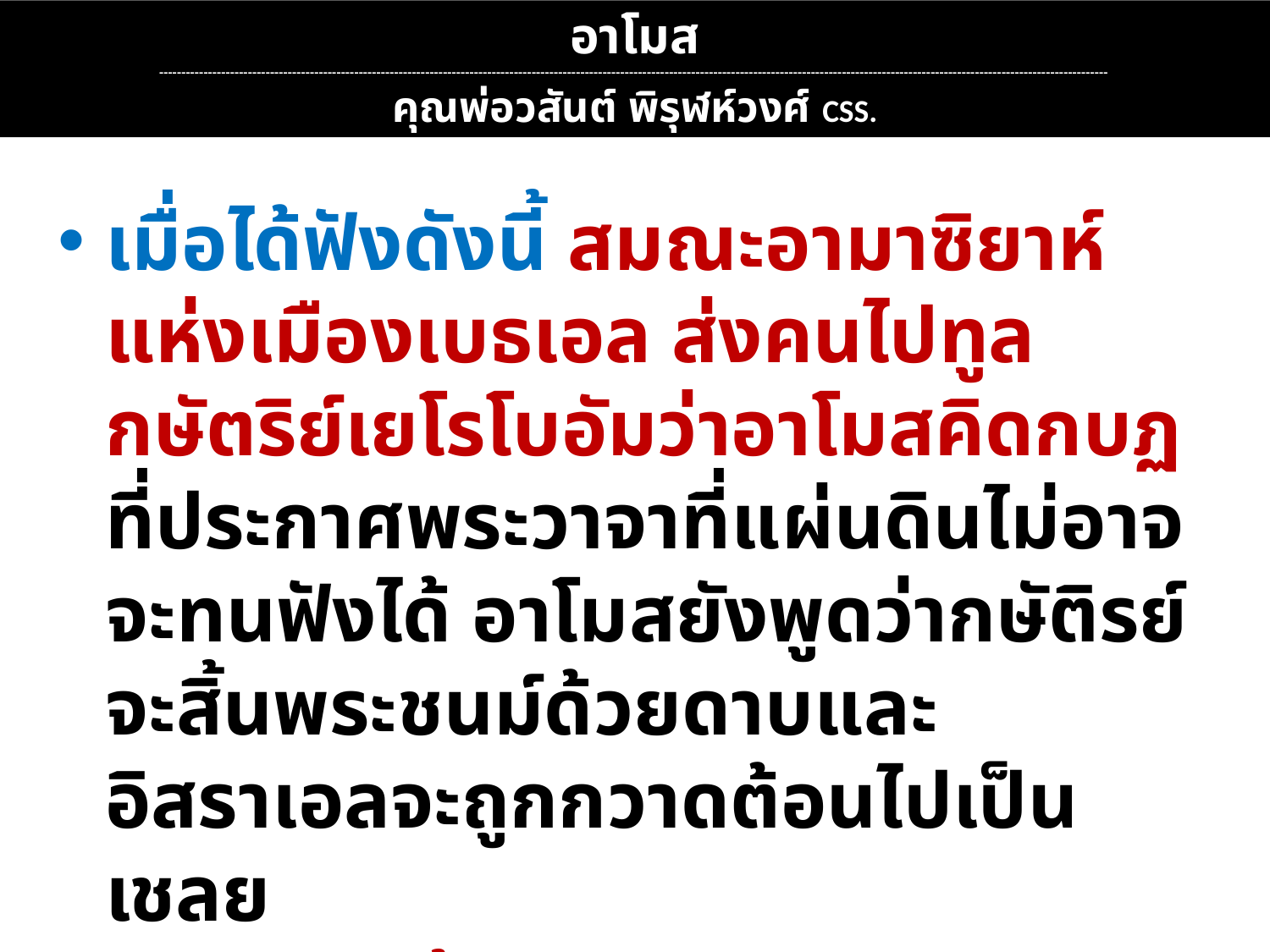

อาโมส
----------------------------------------------------------------------------------------------------------------------------------------------------------------------------------------------------------------------
คุณพ่อวสันต์ พิรุฬห์วงศ์ CSS.
เมื่อได้ฟังดังนี้ สมณะอามาซิยาห์แห่งเมืองเบธเอล ส่งคนไปทูลกษัตริย์เยโรโบอัมว่าอาโมสคิดกบฏที่ประกาศพระวาจาที่แผ่นดินไม่อาจจะทนฟังได้ อาโมสยังพูดว่ากษัติรย์จะสิ้นพระชนม์ด้วยดาบและอิสราเอลจะถูกกวาดต้อนไปเป็นเชลย
สมณะคนนี้ยังไล่ให้อาโมส กลับไปพระวาจาที่ยูดาห์บ้านเกิดของเขา